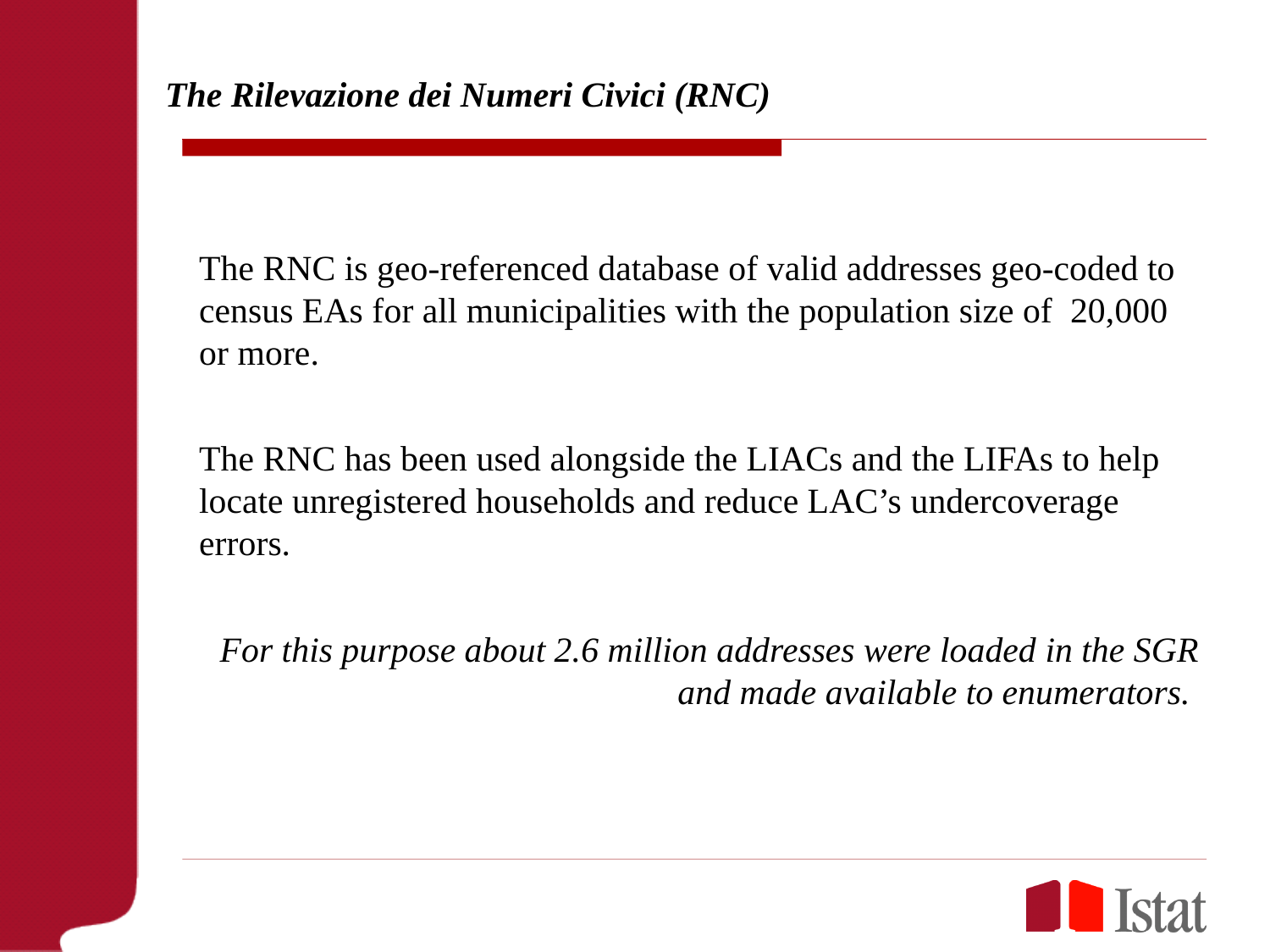

# The Rilevazione dei Numeri Civici (RNC)

The RNC is geo-referenced database of valid addresses geo-coded to census EAs for all municipalities with the population size of  20,000 or more.

The RNC has been used alongside the LIACs and the LIFAs to help locate unregistered households and reduce LAC’s undercoverage errors.

For this purpose about 2.6 million addresses were loaded in the SGR and made available to enumerators.